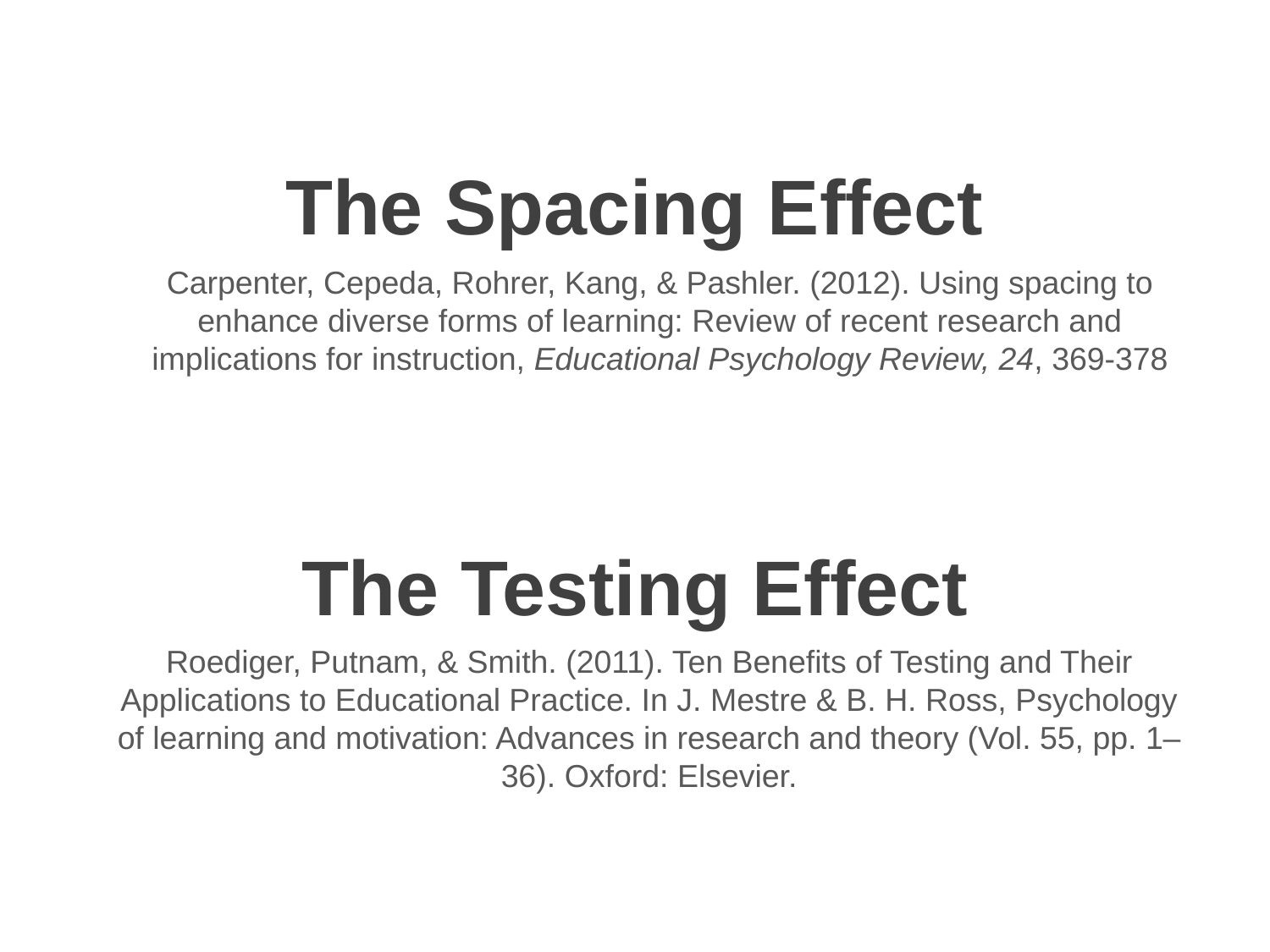

# The Spacing Effect The Testing Effect
Carpenter, Cepeda, Rohrer, Kang, & Pashler. (2012). Using spacing to enhance diverse forms of learning: Review of recent research and implications for instruction, Educational Psychology Review, 24, 369-378
Roediger, Putnam, & Smith. (2011). Ten Benefits of Testing and Their Applications to Educational Practice. In J. Mestre & B. H. Ross, Psychology of learning and motivation: Advances in research and theory (Vol. 55, pp. 1–36). Oxford: Elsevier.